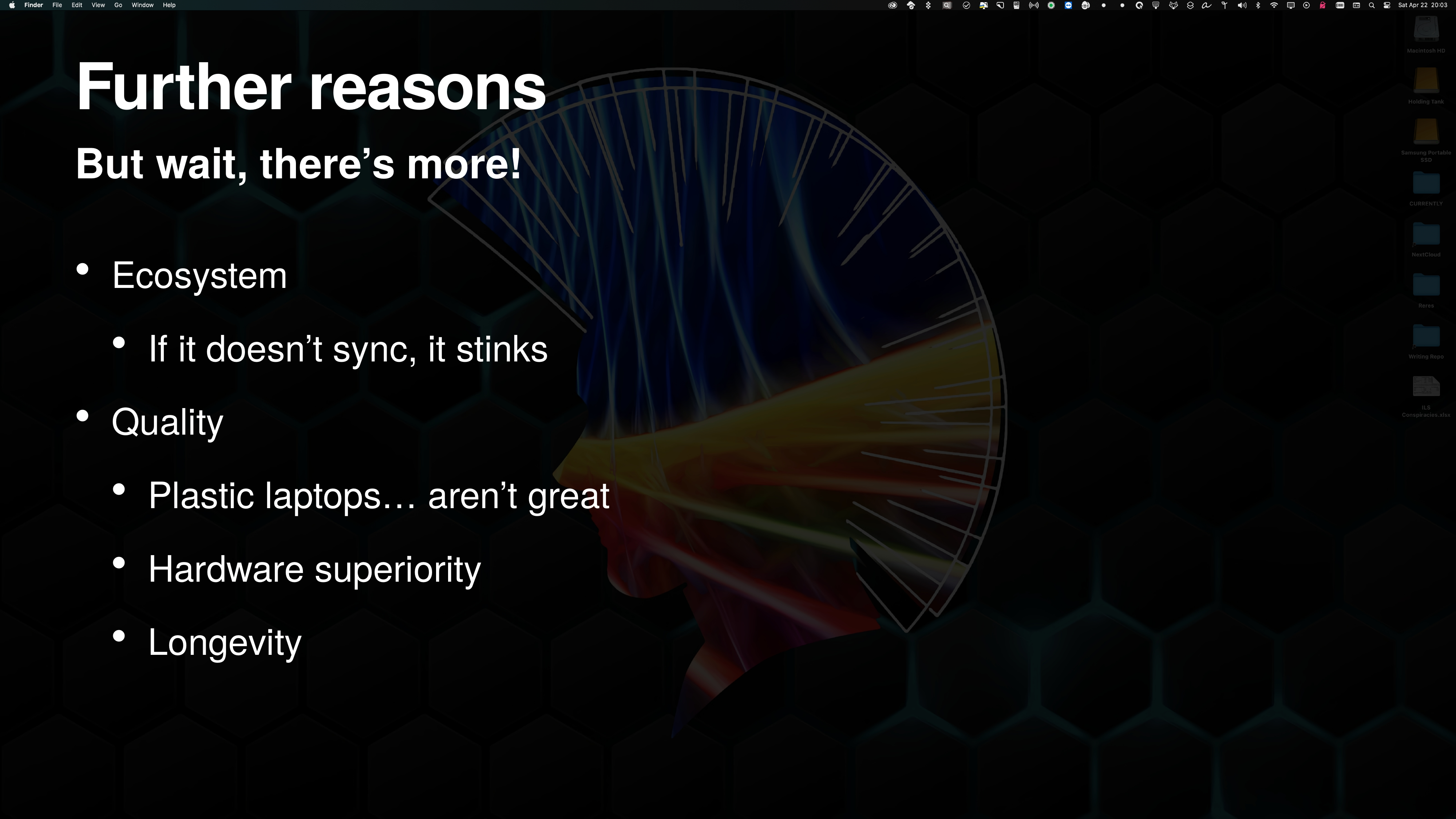

# Further reasons
But wait, there’s more!
Ecosystem
If it doesn’t sync, it stinks
Quality
Plastic laptops… aren’t great
Hardware superiority
Longevity